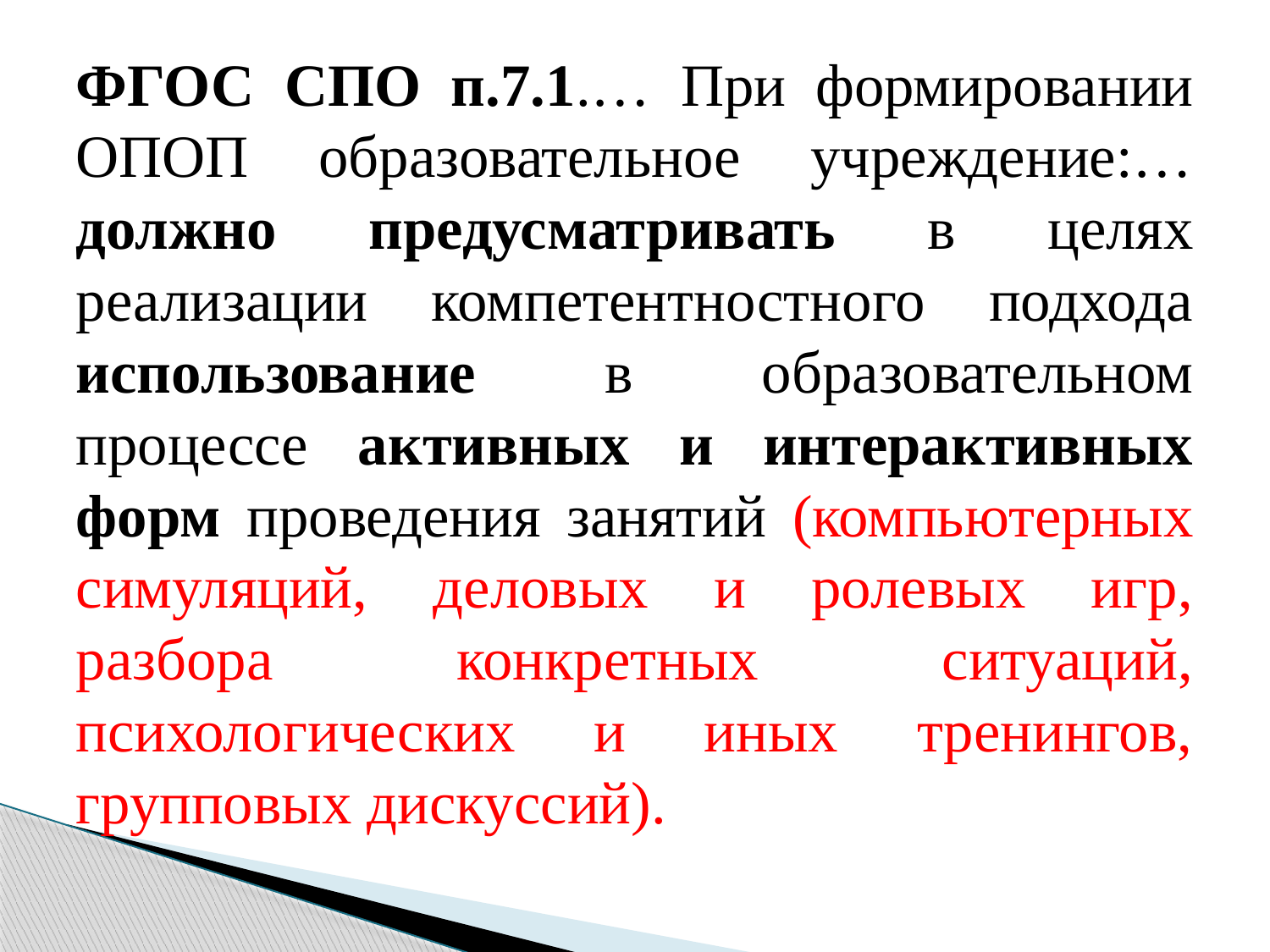

#
ФГОС СПО п.7.1.… При формировании ОПОП образовательное учреждение:… должно предусматривать в целях реализации компетентностного подхода использование в образовательном процессе активных и интерактивных форм проведения занятий (компьютерных симуляций, деловых и ролевых игр, разбора конкретных ситуаций, психологических и иных тренингов, групповых дискуссий).